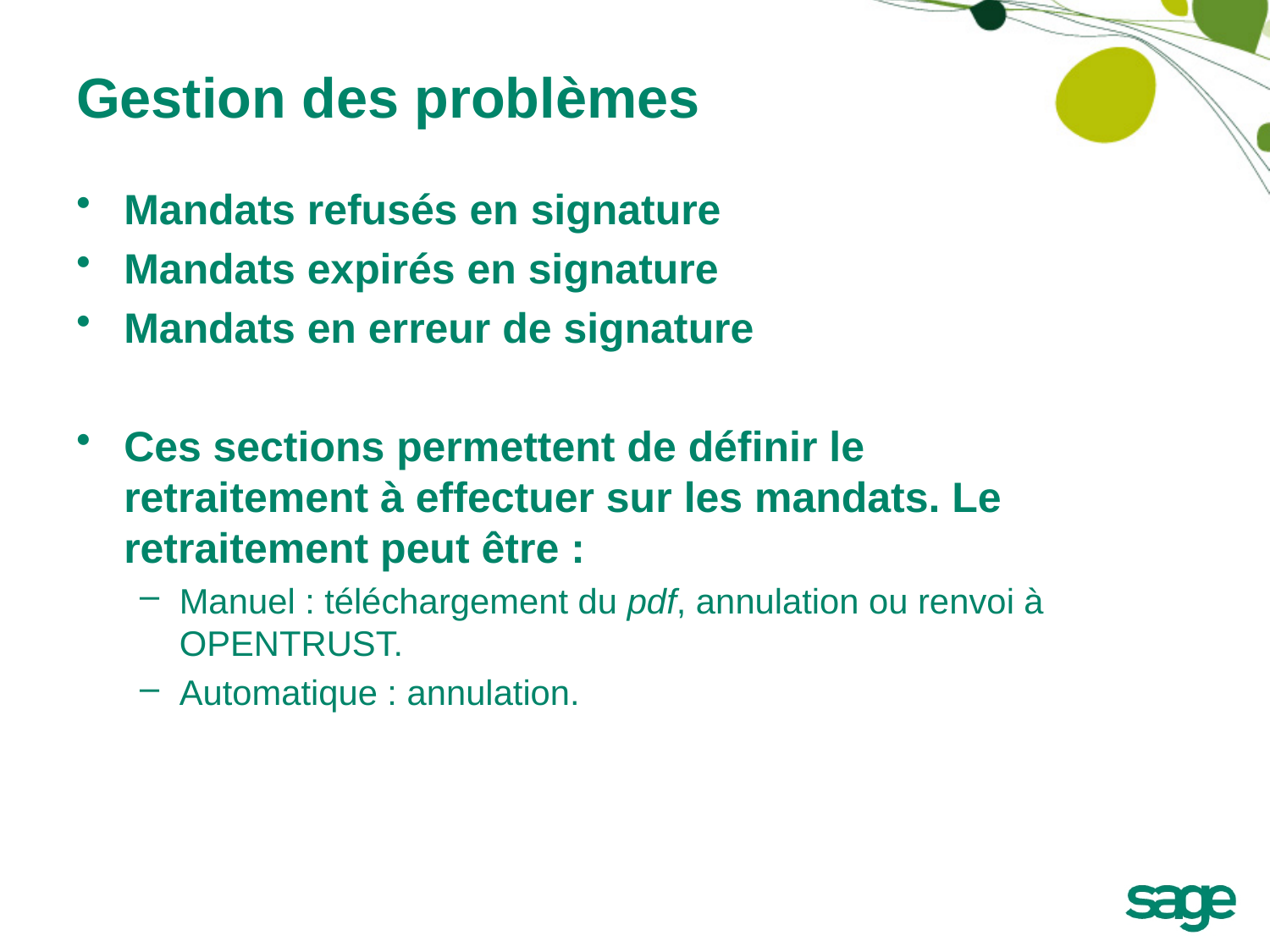

# Gestion des problèmes
Mandats refusés en signature
Mandats expirés en signature
Mandats en erreur de signature

Ces sections permettent de définir le retraitement à effectuer sur les mandats. Le retraitement peut être :
Manuel : téléchargement du pdf, annulation ou renvoi à OPENTRUST.
Automatique : annulation.